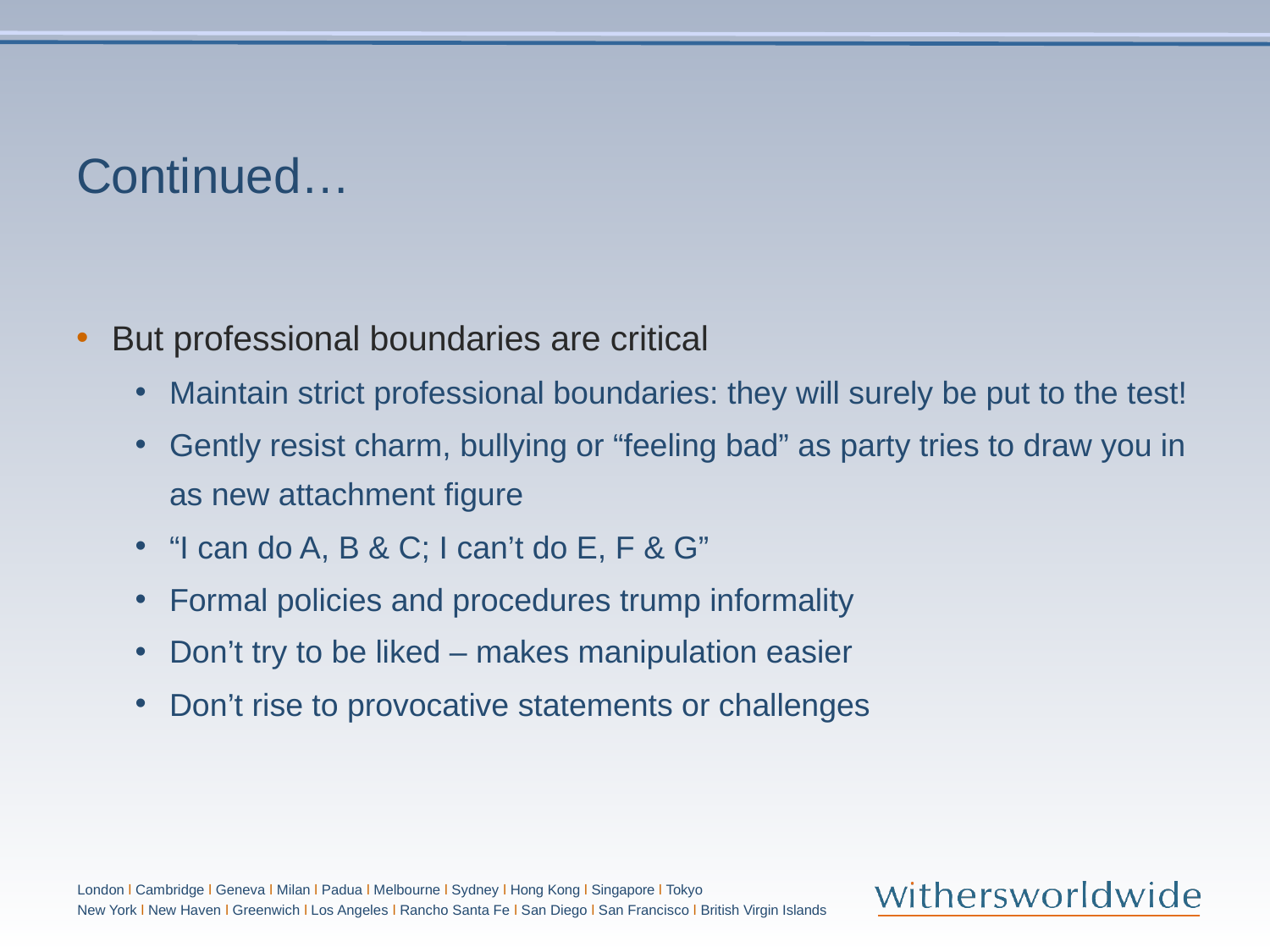

# Continued…
But professional boundaries are critical
Maintain strict professional boundaries: they will surely be put to the test!
Gently resist charm, bullying or “feeling bad” as party tries to draw you in as new attachment figure
“I can do A, B & C; I can’t do E, F & G”
Formal policies and procedures trump informality
Don’t try to be liked – makes manipulation easier
Don’t rise to provocative statements or challenges